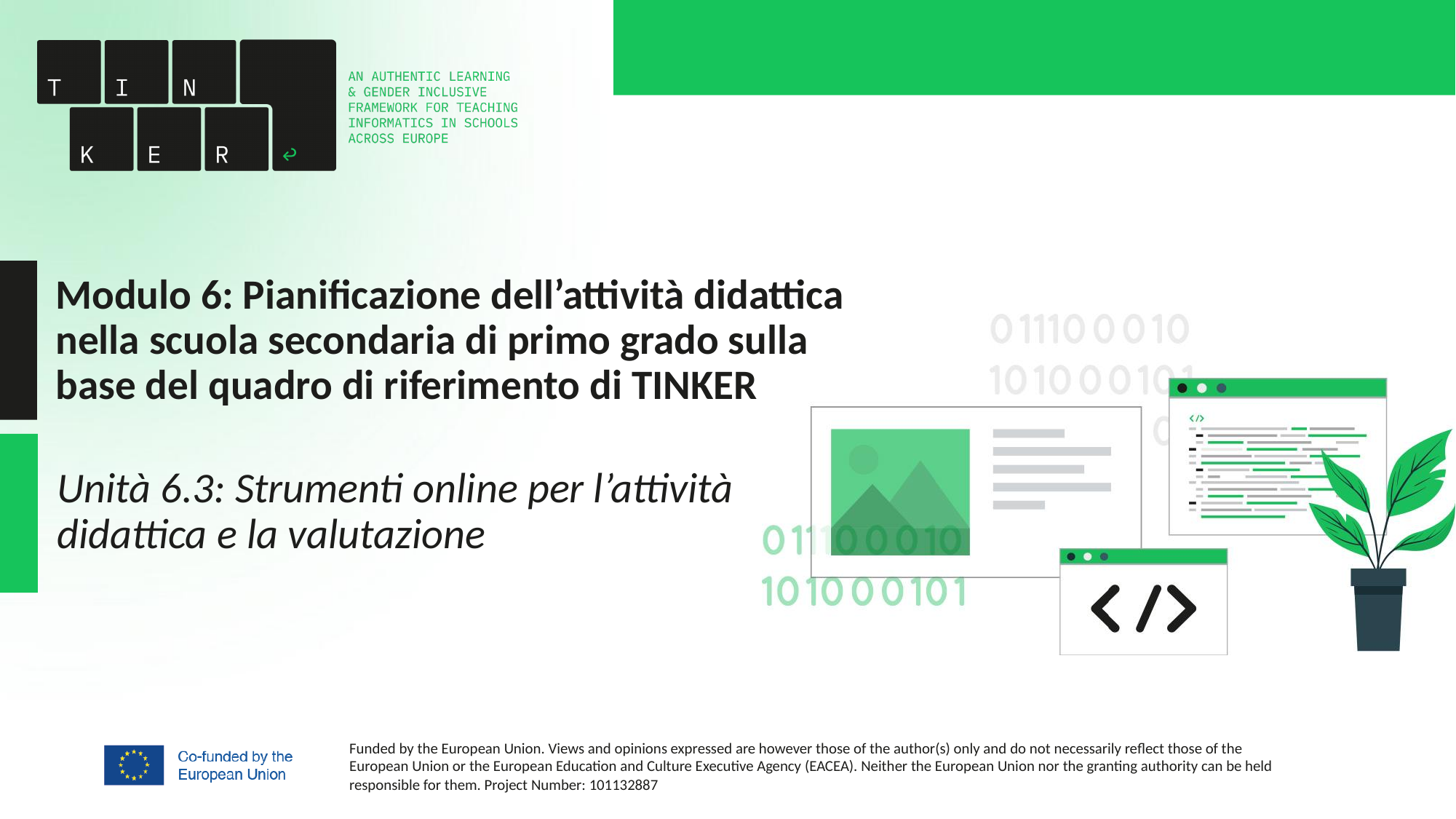

# Modulo 6: Pianificazione dell’attività didattica nella scuola secondaria di primo grado sulla base del quadro di riferimento di TINKER
Unità 6.3: Strumenti online per l’attività didattica e la valutazione